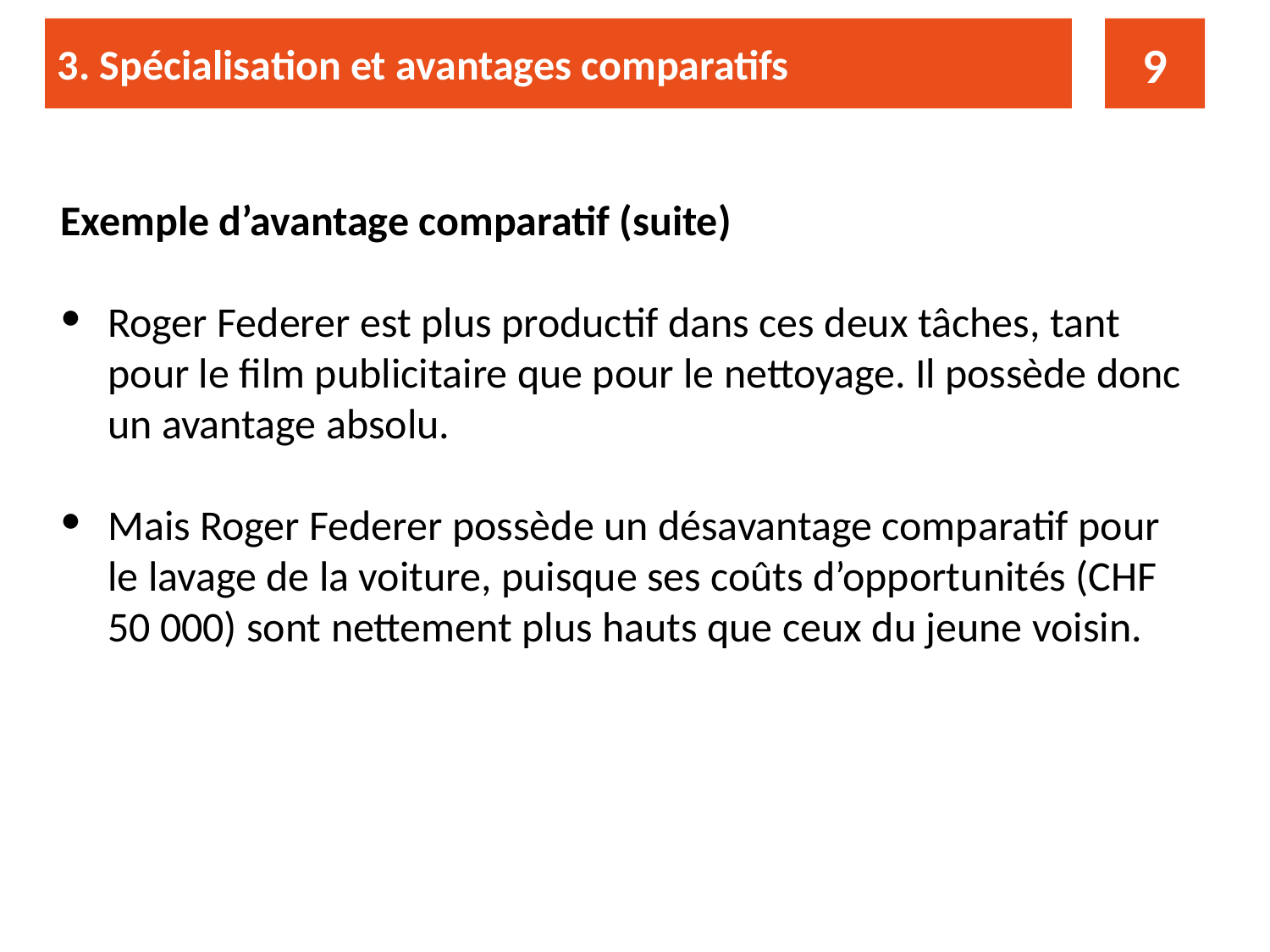

3. Spécialisation et avantages comparatifs
9

Exemple d’avantage comparatif (suite)

Roger Federer est plus productif dans ces deux tâches, tant pour le film publicitaire que pour le nettoyage. Il possède donc un avantage absolu.

Mais Roger Federer possède un désavantage comparatif pour le lavage de la voiture, puisque ses coûts d’opportunités (CHF  50 000) sont nettement plus hauts que ceux du jeune voisin.